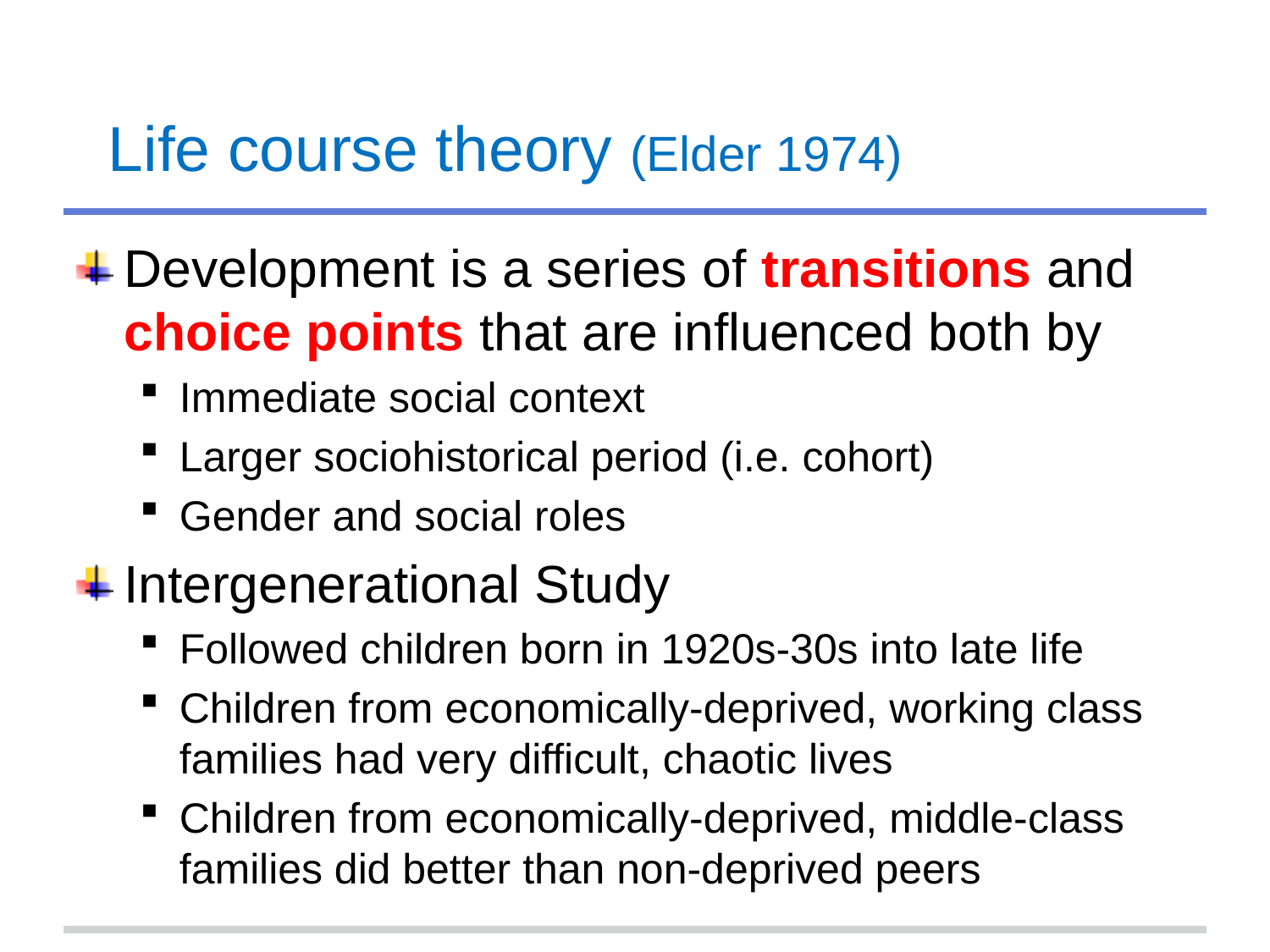

# Life course theory (Elder 1974)
Development is a series of transitions and choice points that are influenced both by
Immediate social context
Larger sociohistorical period (i.e. cohort)
Gender and social roles
Intergenerational Study
Followed children born in 1920s-30s into late life
Children from economically-deprived, working class families had very difficult, chaotic lives
Children from economically-deprived, middle-class families did better than non-deprived peers